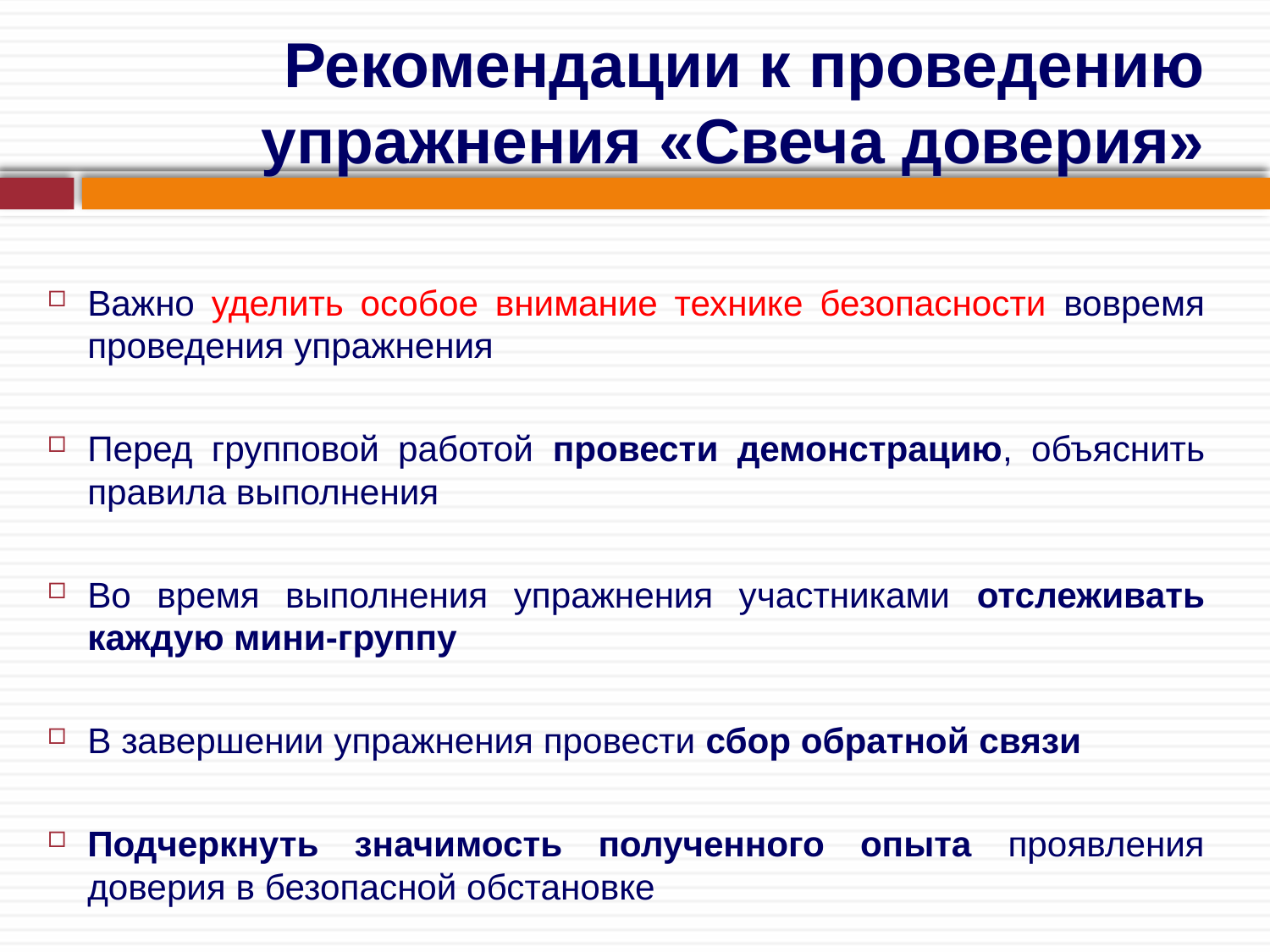

# Рекомендации к проведению упражнения «Свеча доверия»

Важно уделить особое внимание технике безопасности вовремя проведения упражнения

Перед групповой работой провести демонстрацию, объяснить правила выполнения

Во время выполнения упражнения участниками отслеживать каждую мини-группу

В завершении упражнения провести сбор обратной связи

Подчеркнуть значимость полученного опыта проявления доверия в безопасной обстановке